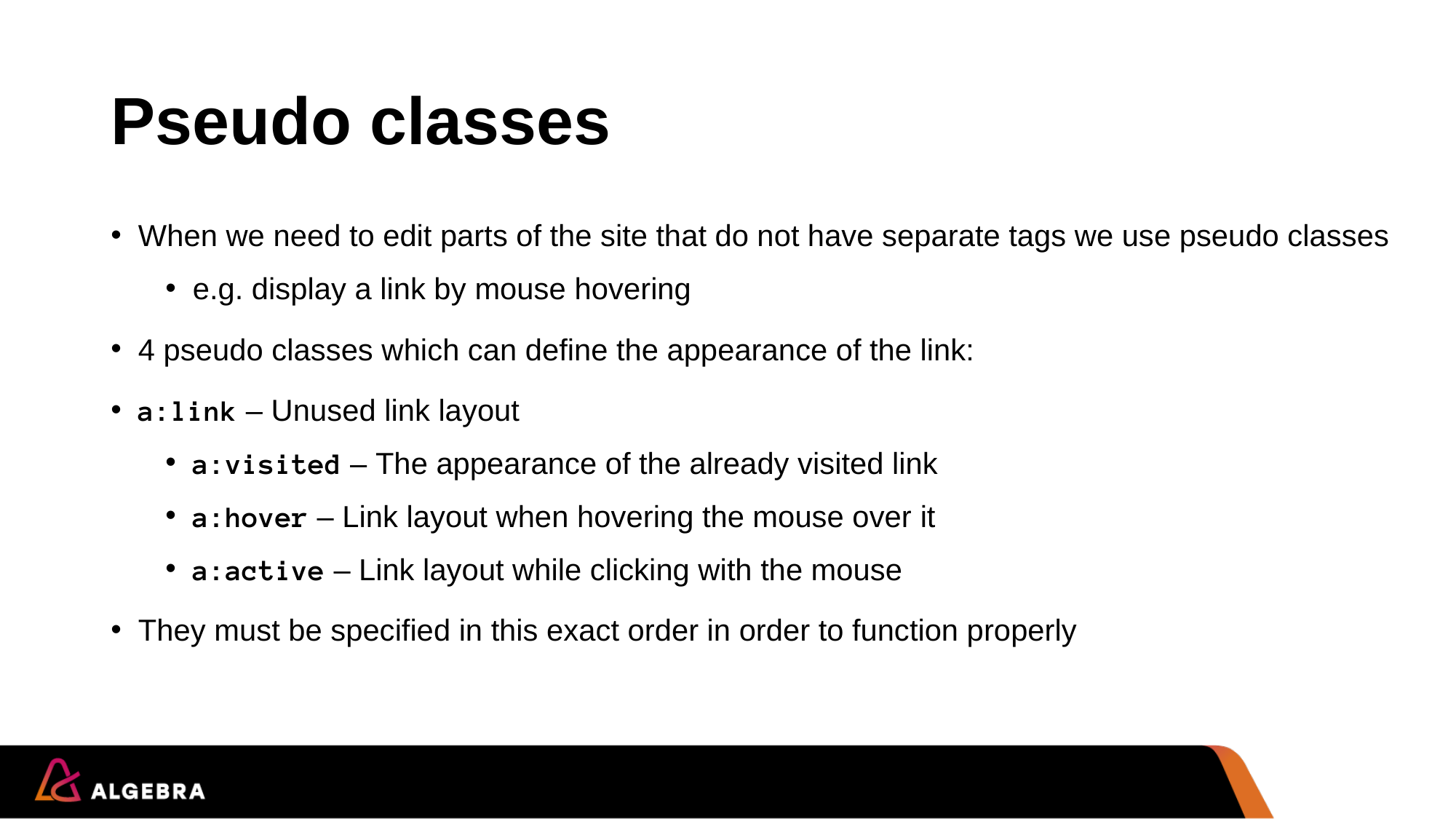

# Pseudo classes
When we need to edit parts of the site that do not have separate tags we use pseudo classes
e.g. display a link by mouse hovering
4 pseudo classes which can define the appearance of the link:
a:link – Unused link layout
a:visited – The appearance of the already visited link
a:hover – Link layout when hovering the mouse over it
a:active – Link layout while clicking with the mouse
They must be specified in this exact order in order to function properly